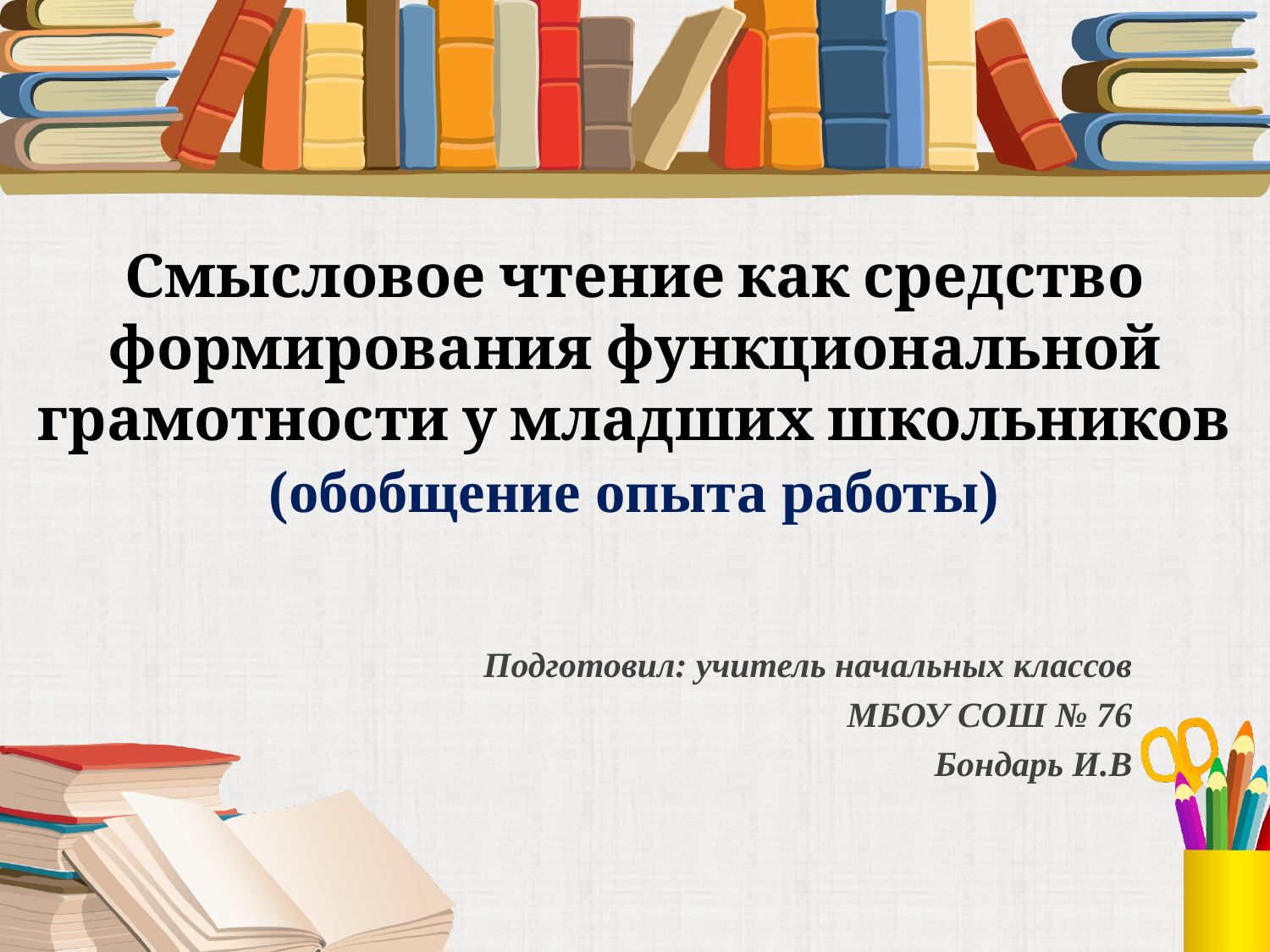

# Смысловое чтение как средство формирования функциональной грамотности у младших школьников (обобщение опыта работы)
Подготовил: учитель начальных классов
МБОУ СОШ № 76
Бондарь И.В